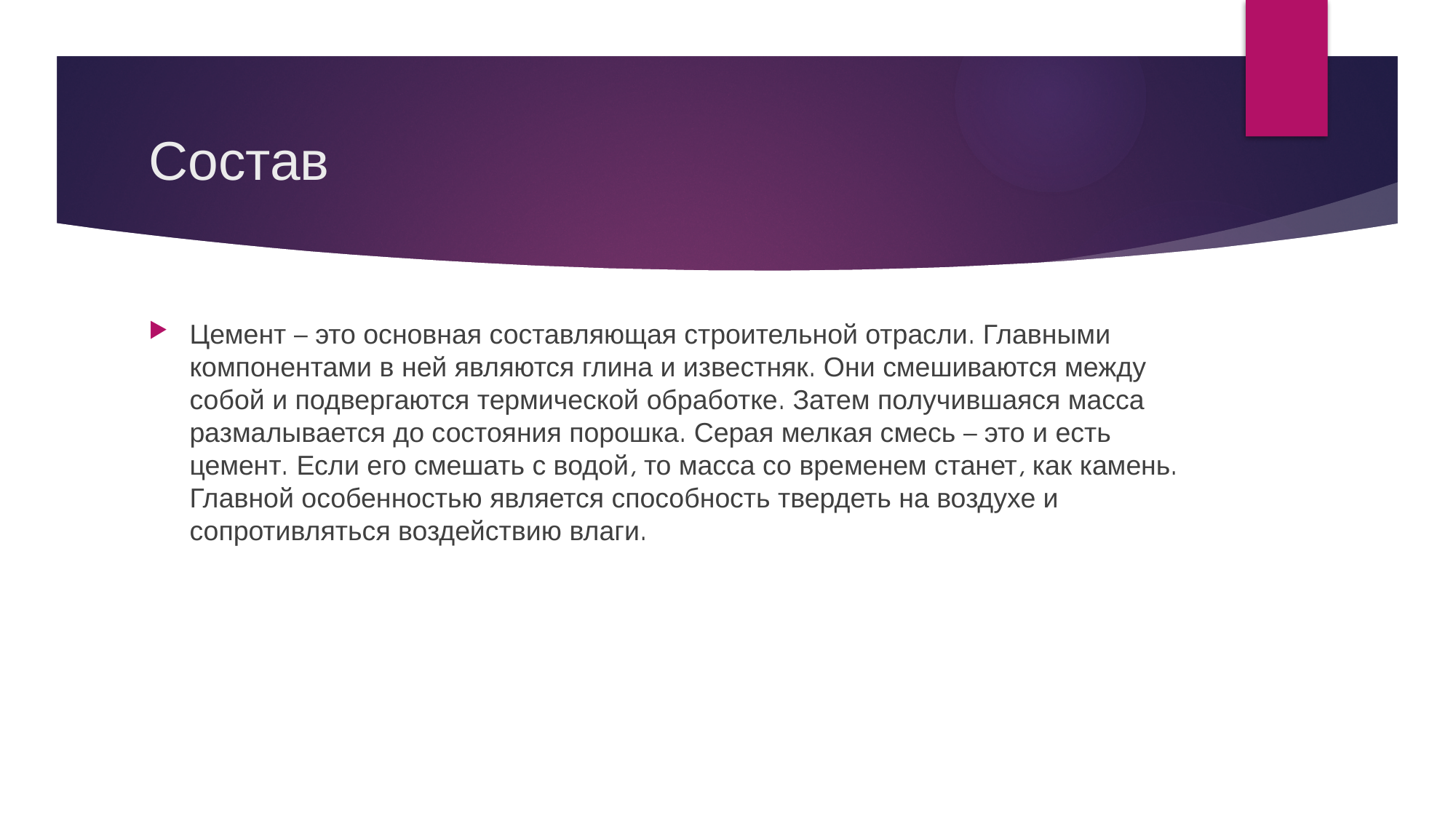

# Состав
Цемент – это основная составляющая строительной отрасли. Главными компонентами в ней являются глина и известняк. Они смешиваются между собой и подвергаются термической обработке. Затем получившаяся масса размалывается до состояния порошка. Серая мелкая смесь – это и есть цемент. Если его смешать с водой, то масса со временем станет, как камень. Главной особенностью является способность твердеть на воздухе и сопротивляться воздействию влаги.